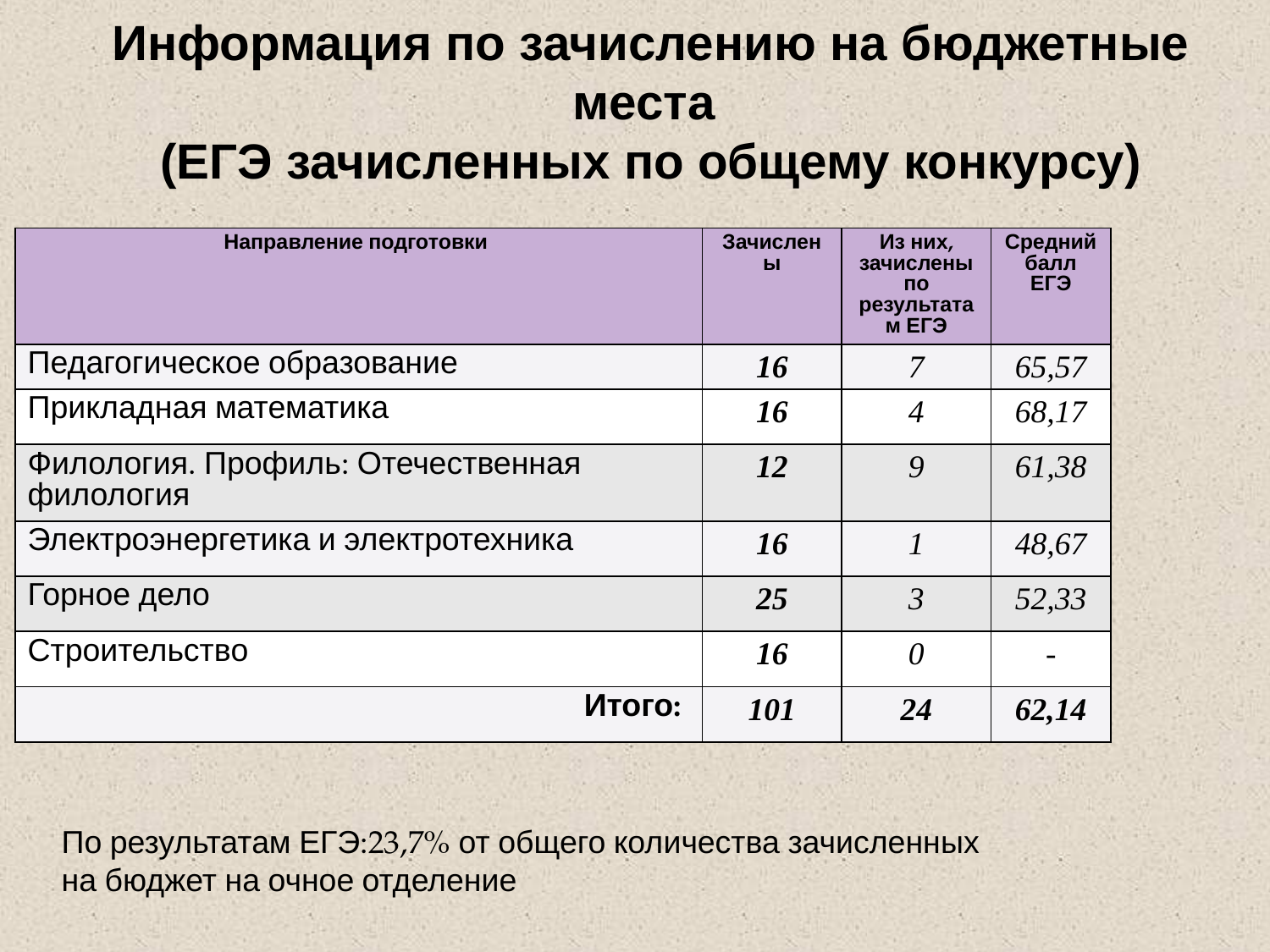

# Информация по зачислению на бюджетные места (ЕГЭ зачисленных по общему конкурсу)
| Направление подготовки | Зачислены | Из них, зачислены по результатам ЕГЭ | Средний балл ЕГЭ |
| --- | --- | --- | --- |
| Педагогическое образование | 16 | 7 | 65,57 |
| Прикладная математика | 16 | 4 | 68,17 |
| Филология. Профиль: Отечественная филология | 12 | 9 | 61,38 |
| Электроэнергетика и электротехника | 16 | 1 | 48,67 |
| Горное дело | 25 | 3 | 52,33 |
| Строительство | 16 | 0 | - |
| Итого: | 101 | 24 | 62,14 |
По результатам ЕГЭ:23,7% от общего количества зачисленных
на бюджет на очное отделение